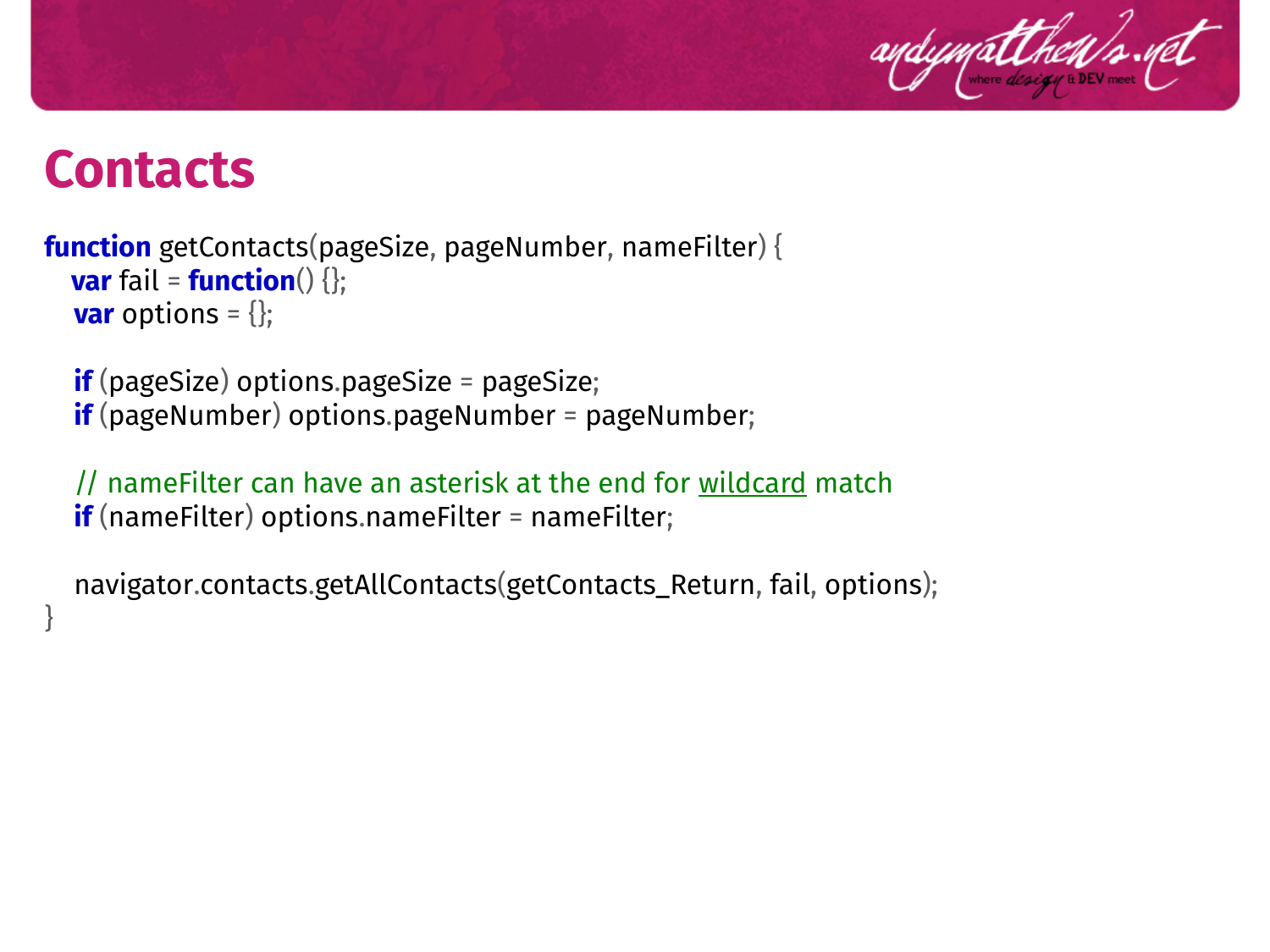

Contacts
function getContacts(pageSize, pageNumber, nameFilter) {
    var fail = function() {};
    var options = {};

    if (pageSize) options.pageSize = pageSize;
    if (pageNumber) options.pageNumber = pageNumber;

    // nameFilter can have an asterisk at the end for wildcard match
    if (nameFilter) options.nameFilter = nameFilter;

    navigator.contacts.getAllContacts(getContacts_Return, fail, options);
}